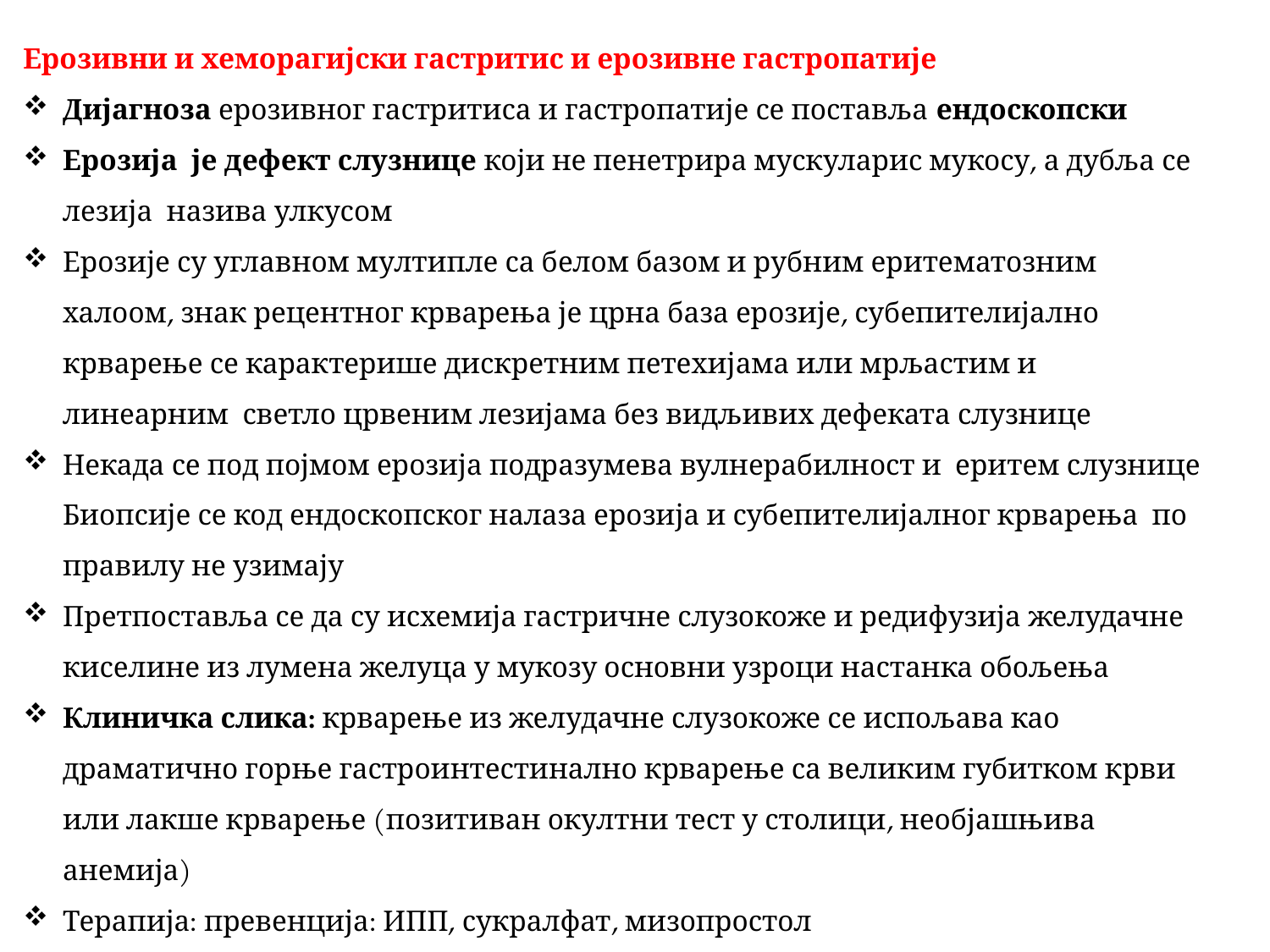

Ерозивни и хеморагијски гастритис и ерозивне гастропатије
Дијагноза ерозивног гастритиса и гастропатије се поставља ендоскопски
Ерозија  је дефект слузнице који не пенетрира мускуларис мукосу, а дубља се лезија  назива улкусом
Ерозије су углавном мултипле са белом базом и рубним еритематозним халоом, знак рецентног крварења је црна база ерозије, субепителијално  крварење се карактерише дискретним петехијама или мрљастим и линеарним  светло црвеним лезијама без видљивих дефеката слузнице
Некада се под појмом ерозија подразумева вулнерабилност и  еритем слузнице Биопсије се код ендоскопског налаза ерозија и субепителијалног крварења  по  правилу не узимају
Претпоставља се да су исхемија гастричне слузокоже и редифузија желудачне киселине из лумена желуца у мукозу основни узроци настанка обољења
Клиничка слика: крварење из желудачне слузокоже се испољава као драматично горње гастроинтестинално крварење са великим губитком крви или лакше крварење (позитиван окултни тест у столици, необјашњива анемија)
Терапија: превенција: ИПП, сукралфат, мизопростол